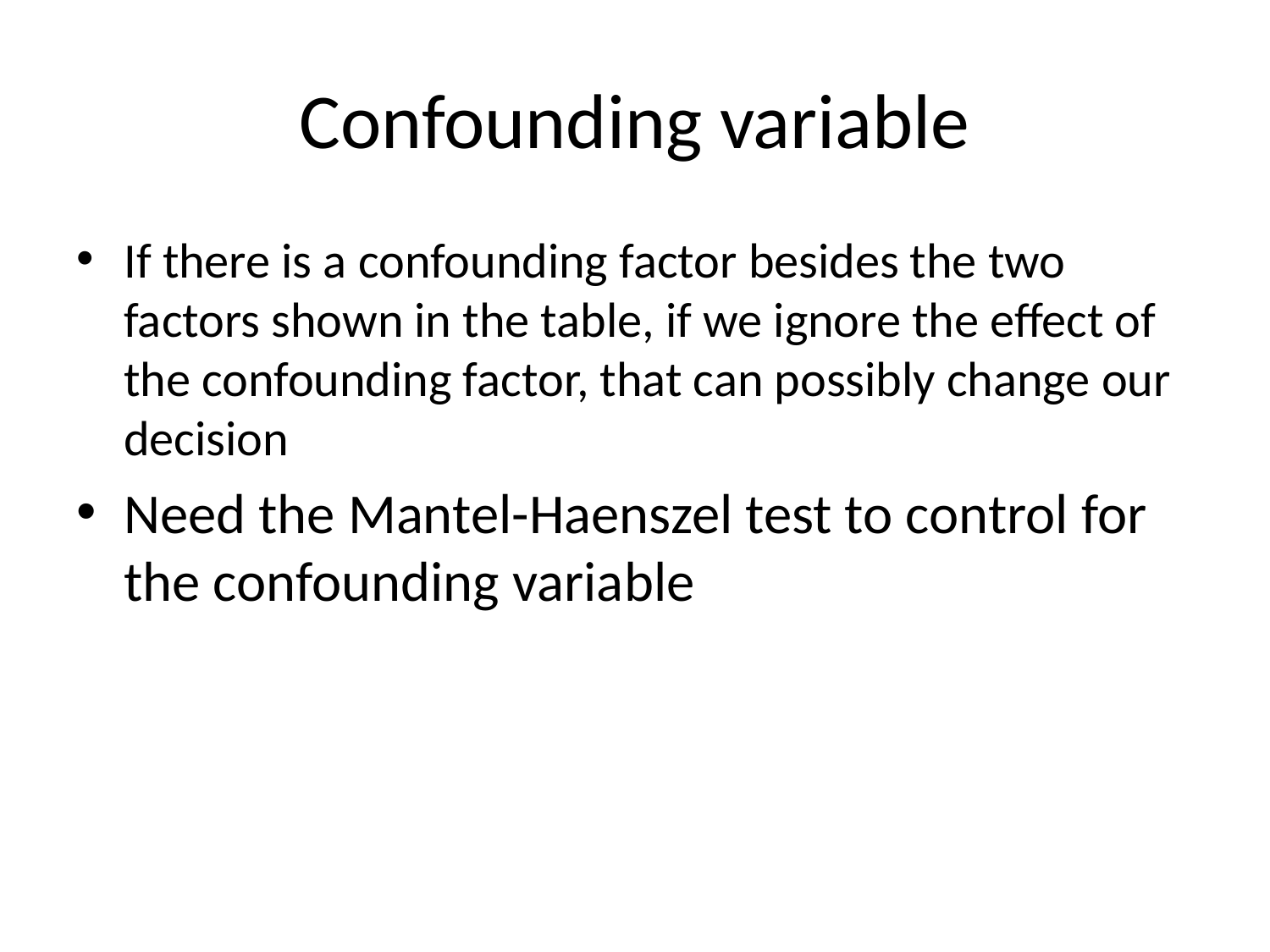

# Confounding variable
If there is a confounding factor besides the two factors shown in the table, if we ignore the effect of the confounding factor, that can possibly change our decision
Need the Mantel-Haenszel test to control for the confounding variable